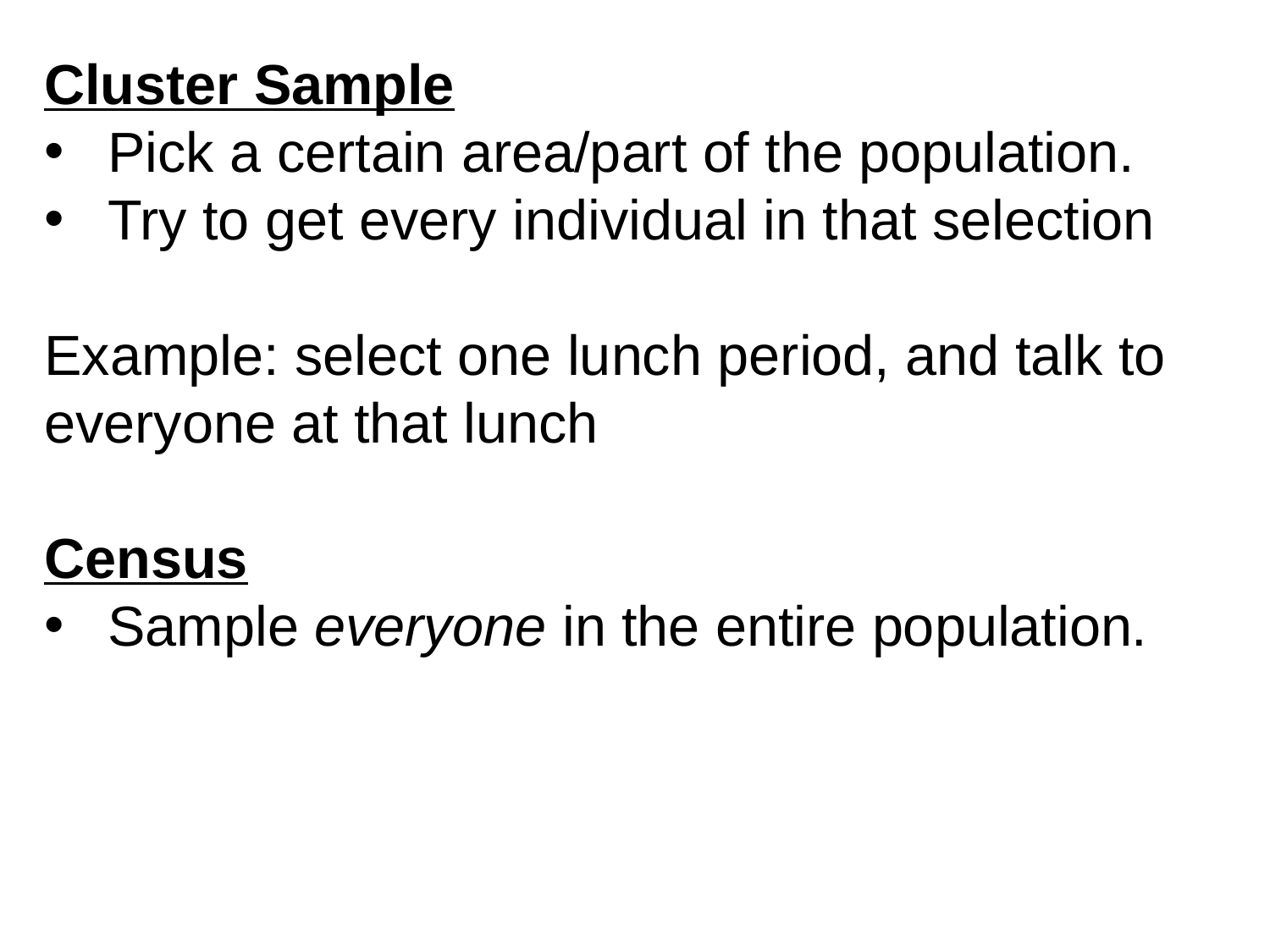

Cluster Sample
Pick a certain area/part of the population.
Try to get every individual in that selection

Example: select one lunch period, and talk to everyone at that lunch

Census
Sample everyone in the entire population.